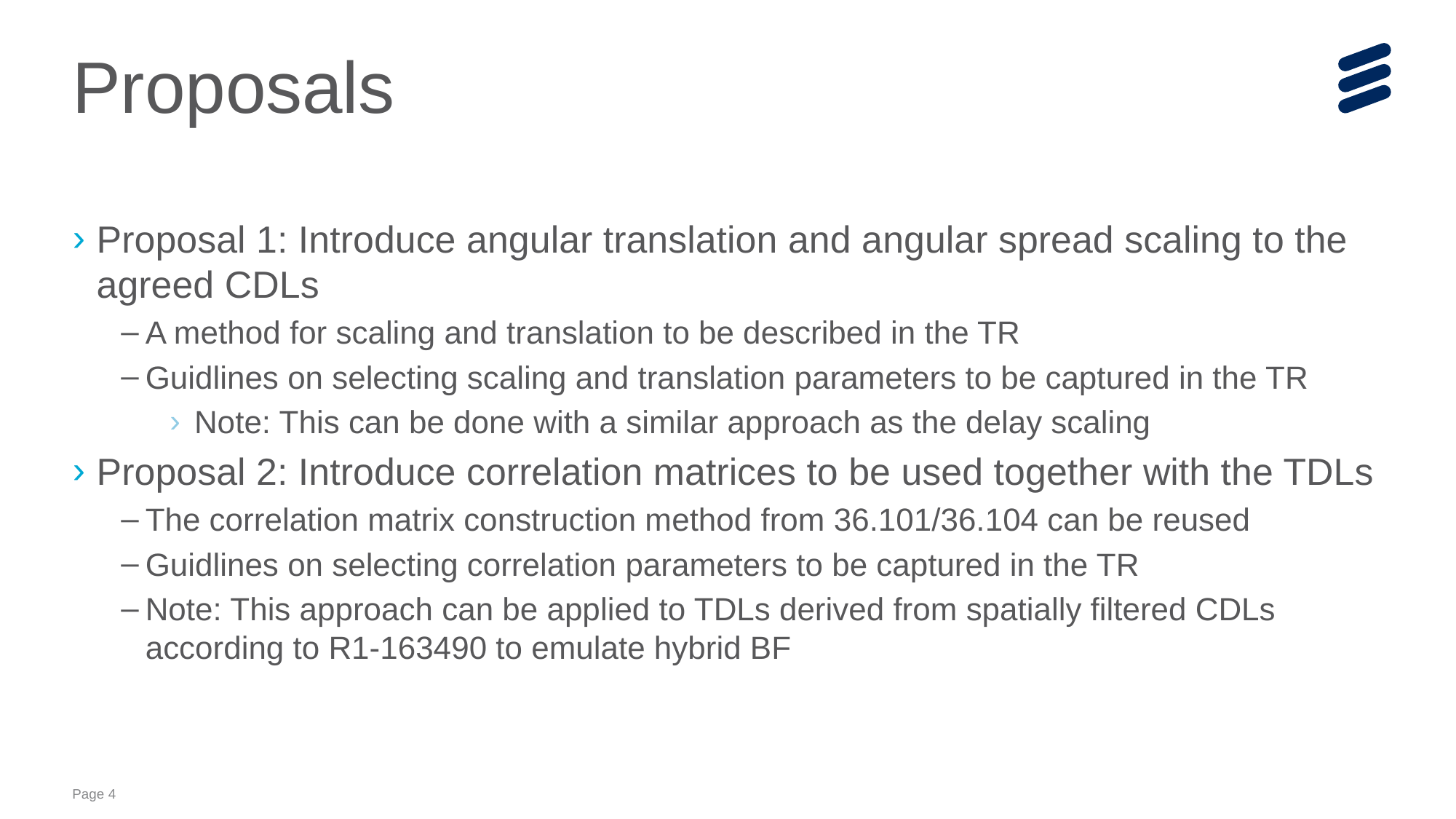

# Proposals
Proposal 1: Introduce angular translation and angular spread scaling to the agreed CDLs
A method for scaling and translation to be described in the TR
Guidlines on selecting scaling and translation parameters to be captured in the TR
Note: This can be done with a similar approach as the delay scaling
Proposal 2: Introduce correlation matrices to be used together with the TDLs
The correlation matrix construction method from 36.101/36.104 can be reused
Guidlines on selecting correlation parameters to be captured in the TR
Note: This approach can be applied to TDLs derived from spatially filtered CDLs according to R1-163490 to emulate hybrid BF